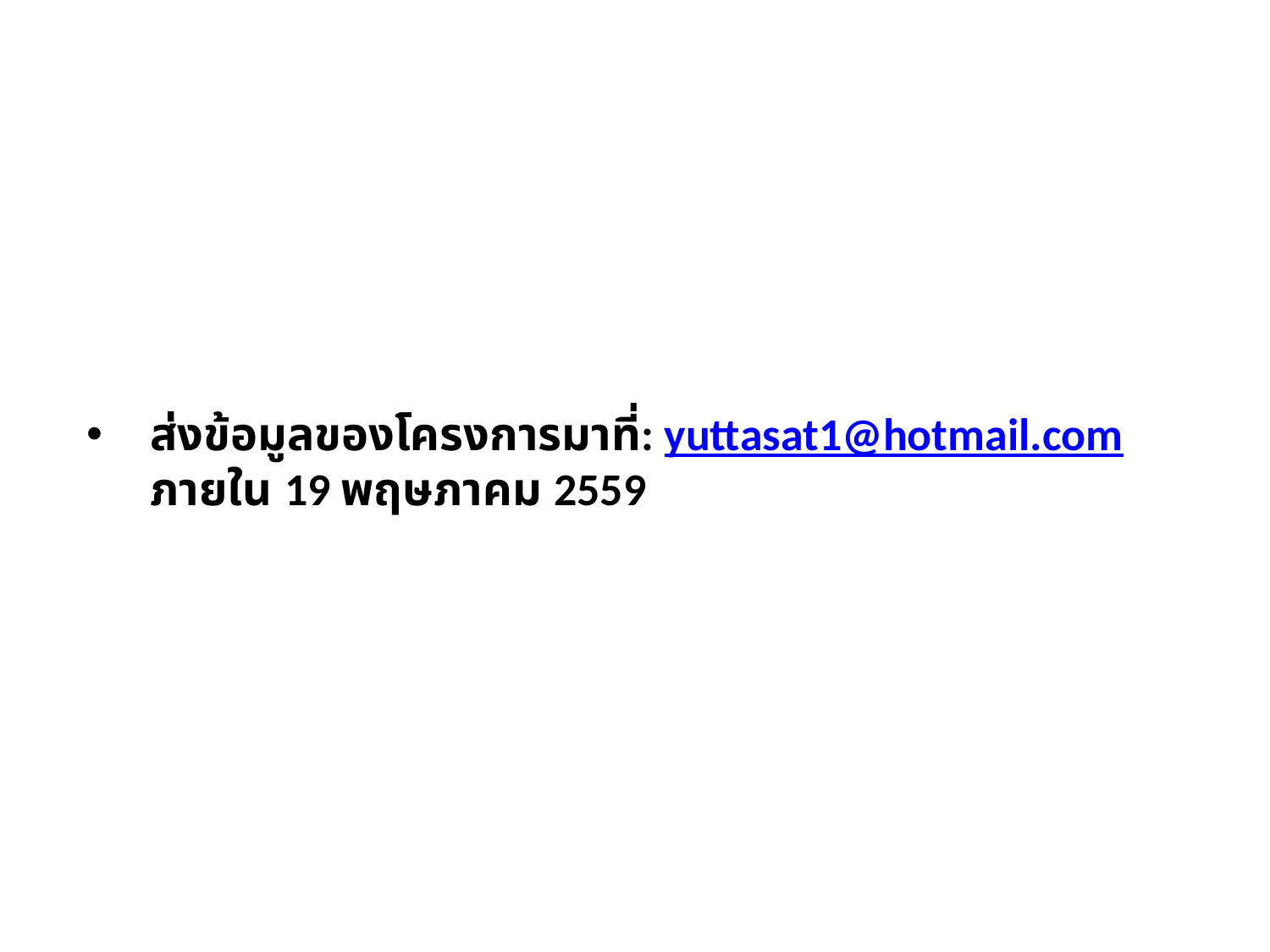

# ส่งข้อมูลของโครงการมาที่: yuttasat1@hotmail.com ภายใน 19 พฤษภาคม 2559